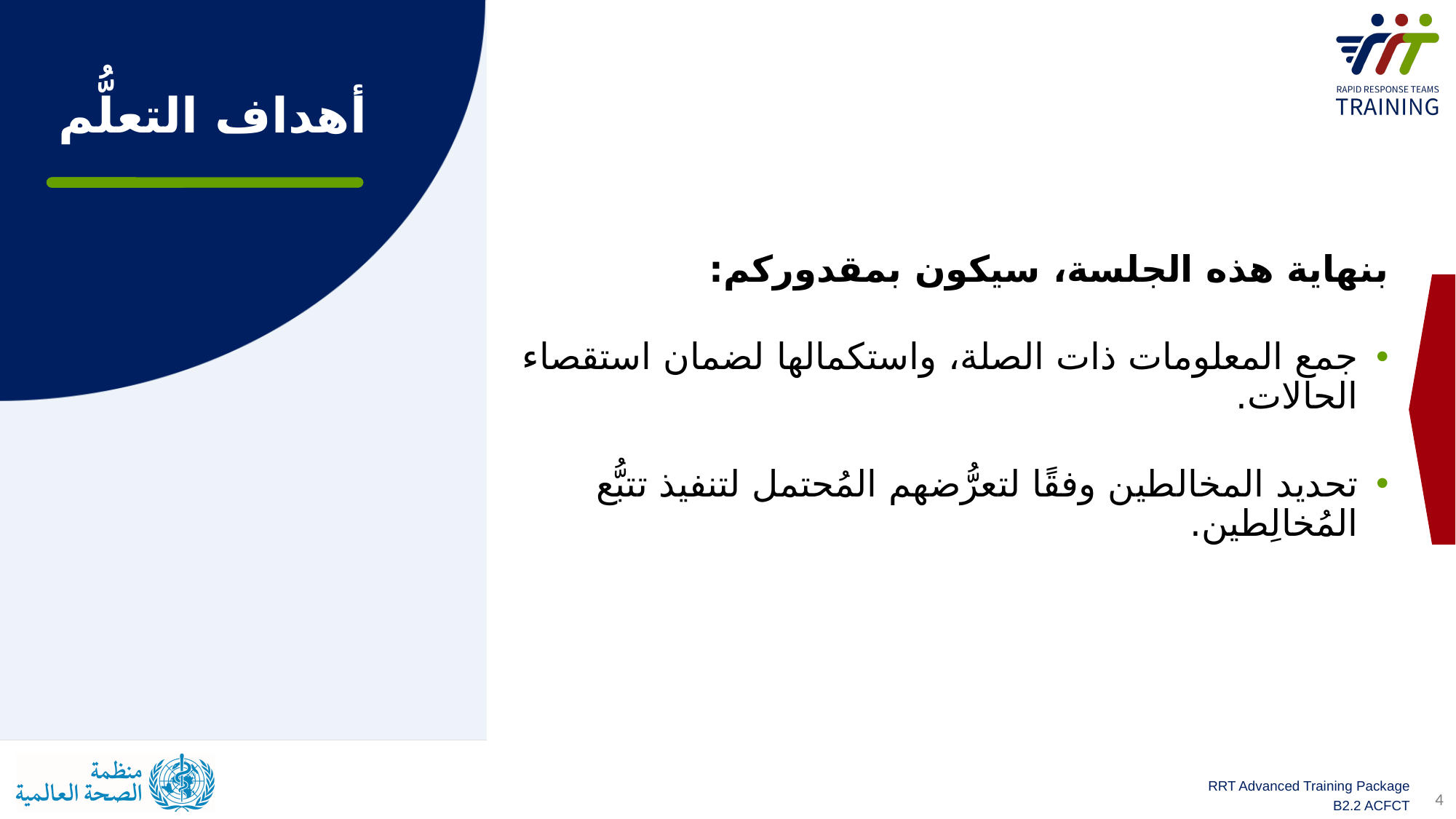

# أهداف التعلُّم

بنهاية هذه الجلسة، سيكون بمقدوركم:

جمع المعلومات ذات الصلة، واستكمالها لضمان استقصاء الحالات.

تحديد المخالطين وفقًا لتعرُّضهم المُحتمل لتنفيذ تتبُّع المُخالِطين.